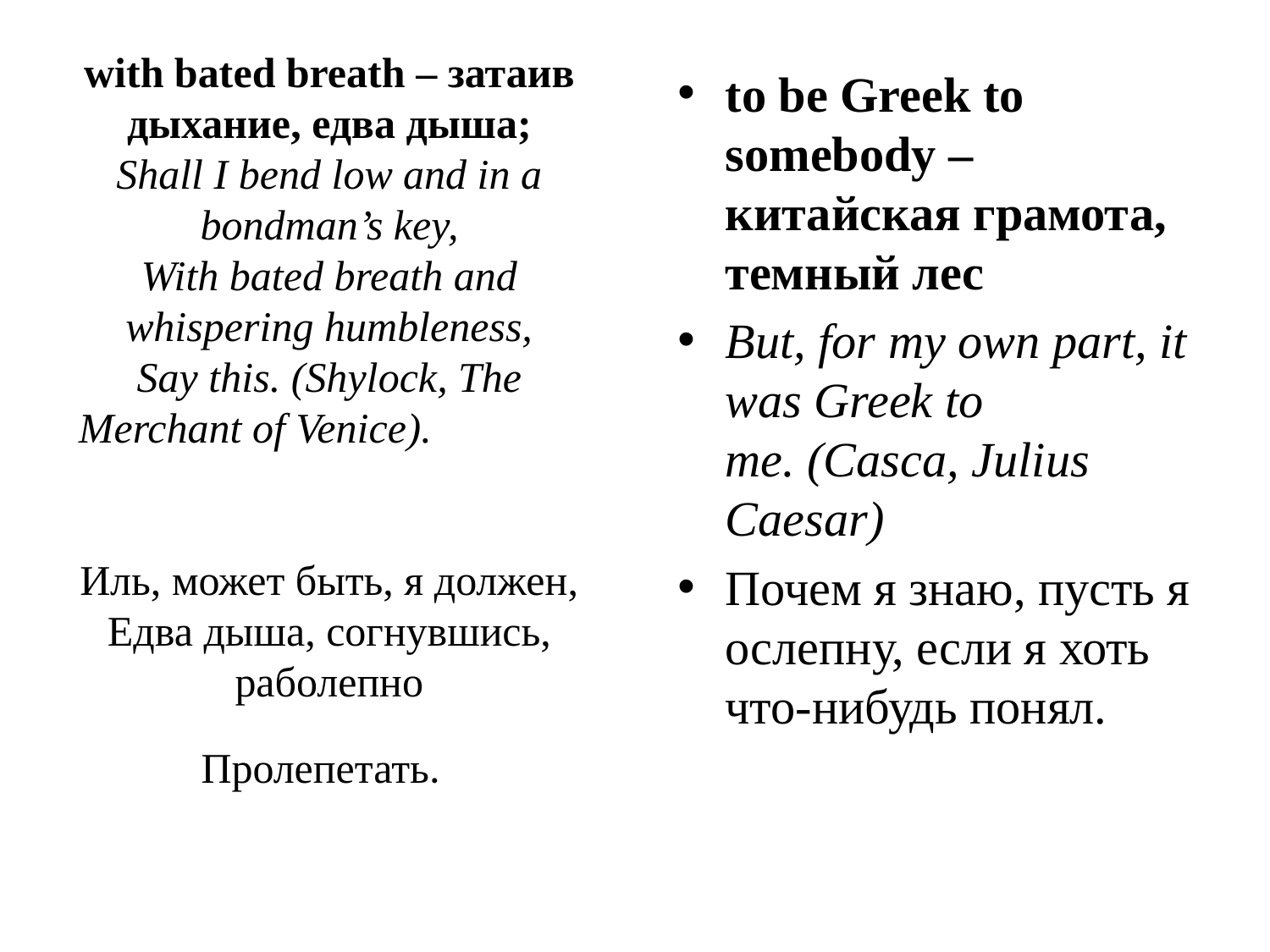

# with bated breath – затаив дыхание, едва дыша; Shall I bend low and in a bondman’s key, With bated breath and whispering humbleness, Say this. (Shylock, The Merchant of Venice). Иль, может быть, я должен, Едва дыша, согнувшись, раболепно Пролепетать.
to be Greek to somebody – китайская грамота, темный лес
But, for my own part, it was Greek to me. (Casca, Julius Caesar)
Почем я знаю, пусть я ослепну, если я хоть что-нибудь понял.